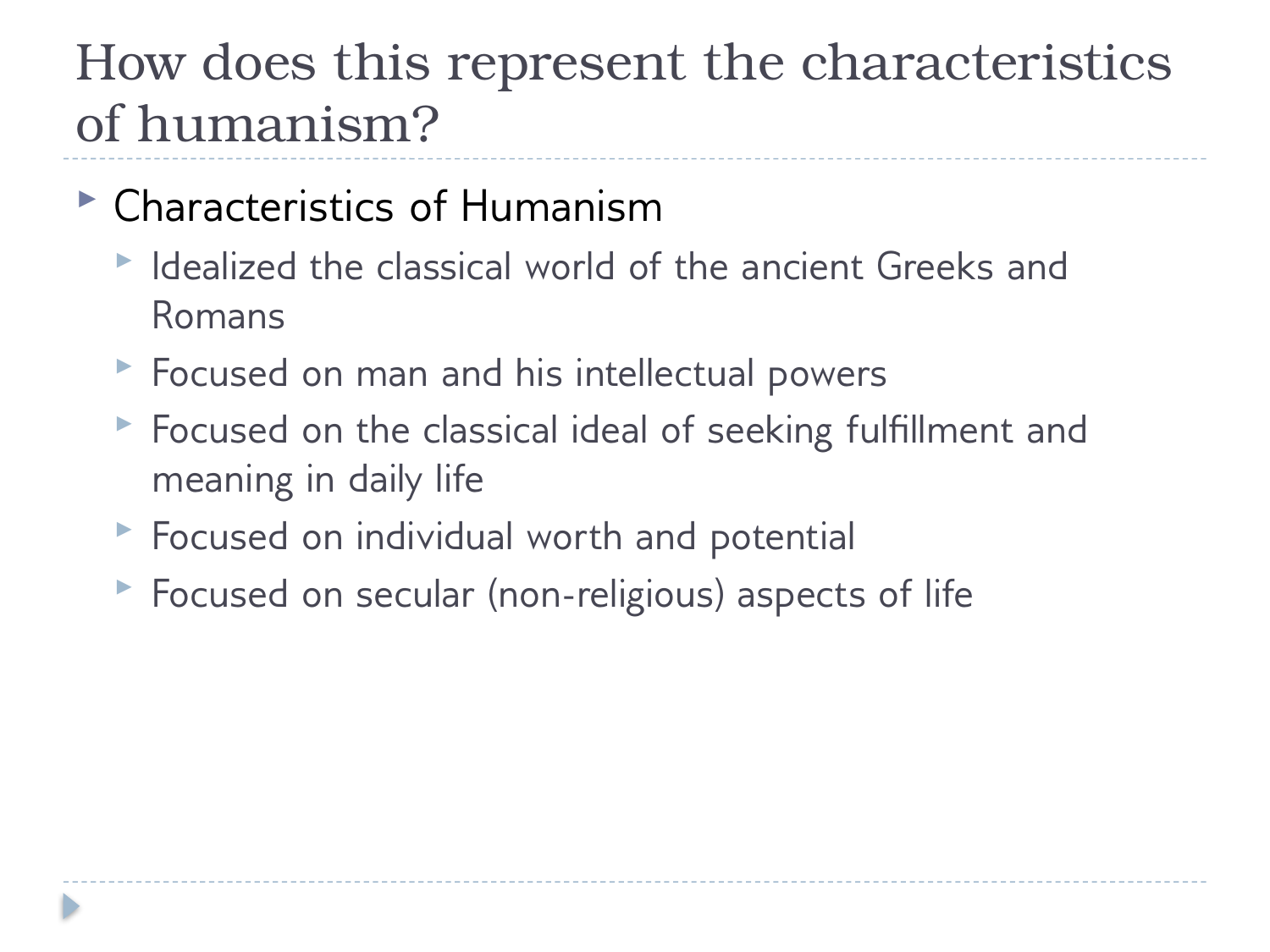

# How does this represent the characteristics of humanism?
Characteristics of Humanism
Idealized the classical world of the ancient Greeks and Romans
Focused on man and his intellectual powers
Focused on the classical ideal of seeking fulfillment and meaning in daily life
Focused on individual worth and potential
Focused on secular (non-religious) aspects of life